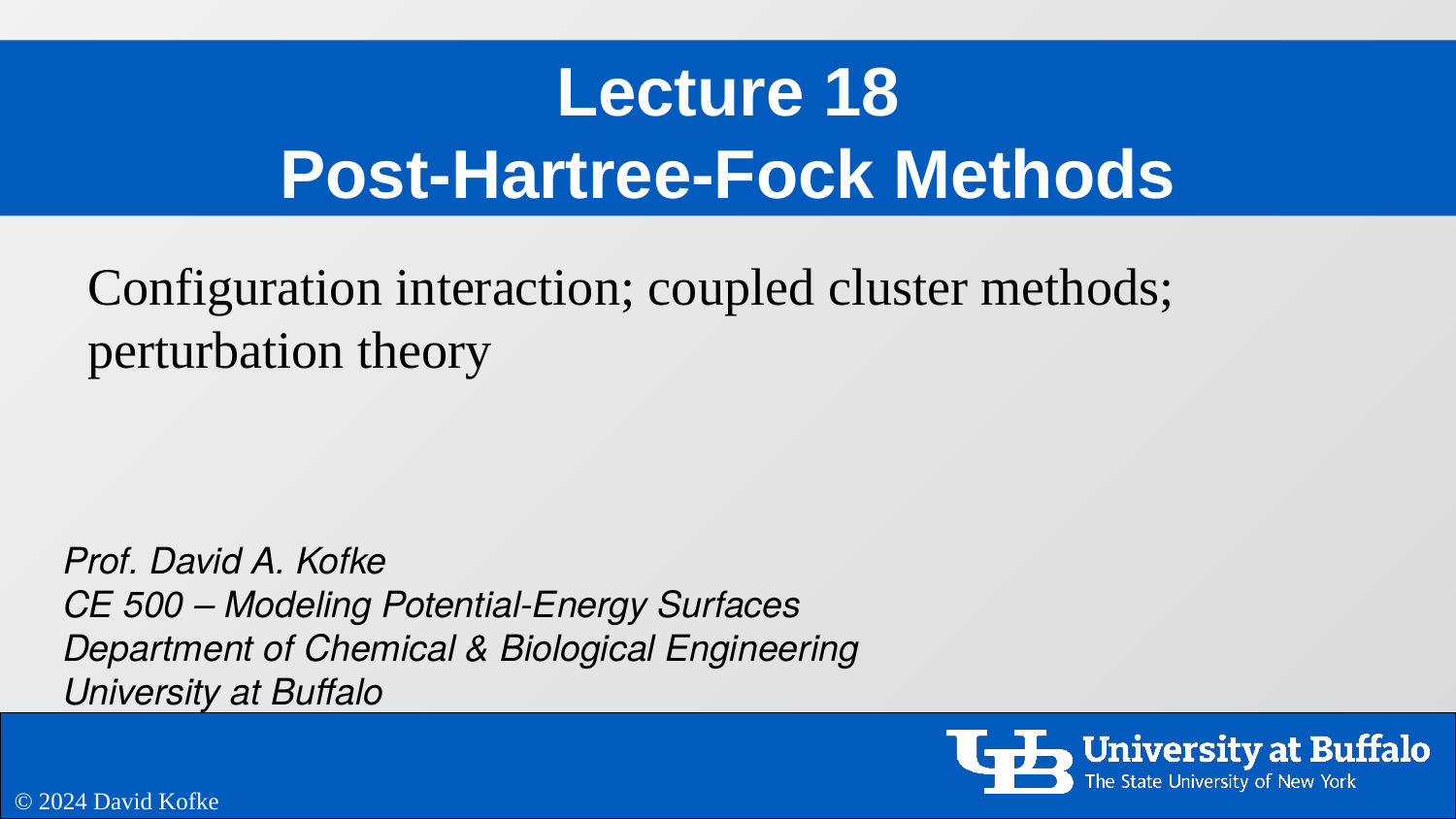

# Lecture 18 Post-Hartree-Fock Methods
Configuration interaction; coupled cluster methods; perturbation theory
© 2024 David Kofke